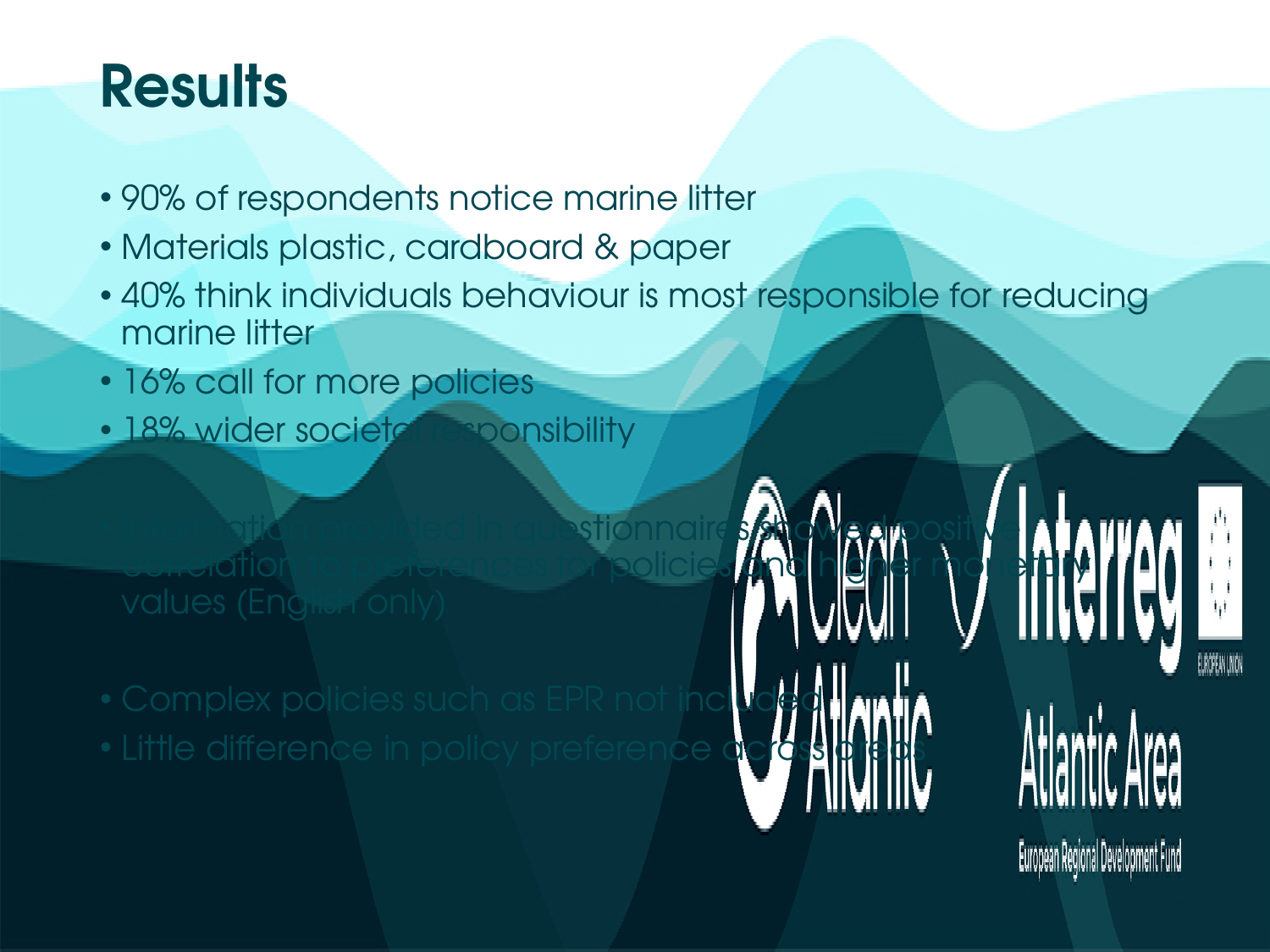

# Results
90% of respondents notice marine litter
Materials plastic, cardboard & paper
40% think individuals behaviour is most responsible for reducing marine litter
16% call for more policies
18% wider societal responsibility

Information provided in questionnaires showed positive correlation to preferences for policies and higher monetary values (English only)

Complex policies such as EPR not included
Little difference in policy preference across areas